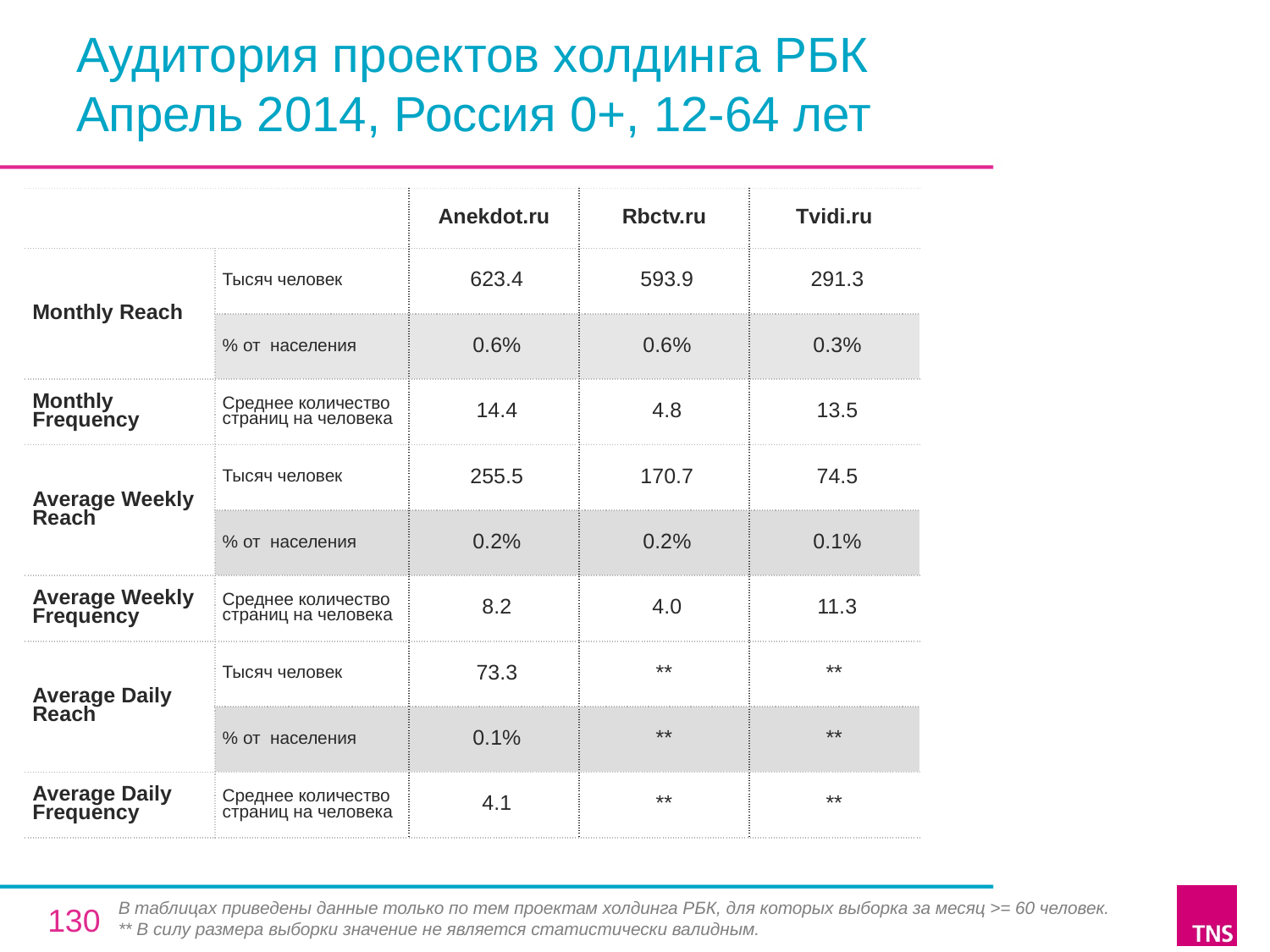

# Аудитория проектов холдинга РБК Апрель 2014, Россия 0+, 12-64 лет
|  |  | Anekdot.ru | Rbctv.ru | Tvidi.ru |
| --- | --- | --- | --- | --- |
| Monthly Reach | Тысяч человек | 623.4 | 593.9 | 291.3 |
|  | % от населения | 0.6% | 0.6% | 0.3% |
| Monthly Frequency | Среднее количество страниц на человека | 14.4 | 4.8 | 13.5 |
| Average Weekly Reach | Тысяч человек | 255.5 | 170.7 | 74.5 |
|  | % от населения | 0.2% | 0.2% | 0.1% |
| Average Weekly Frequency | Среднее количество страниц на человека | 8.2 | 4.0 | 11.3 |
| Average Daily Reach | Тысяч человек | 73.3 | \*\* | \*\* |
|  | % от населения | 0.1% | \*\* | \*\* |
| Average Daily Frequency | Среднее количество страниц на человека | 4.1 | \*\* | \*\* |
В таблицах приведены данные только по тем проектам холдинга РБК, для которых выборка за месяц >= 60 человек.
** В силу размера выборки значение не является статистически валидным.
130